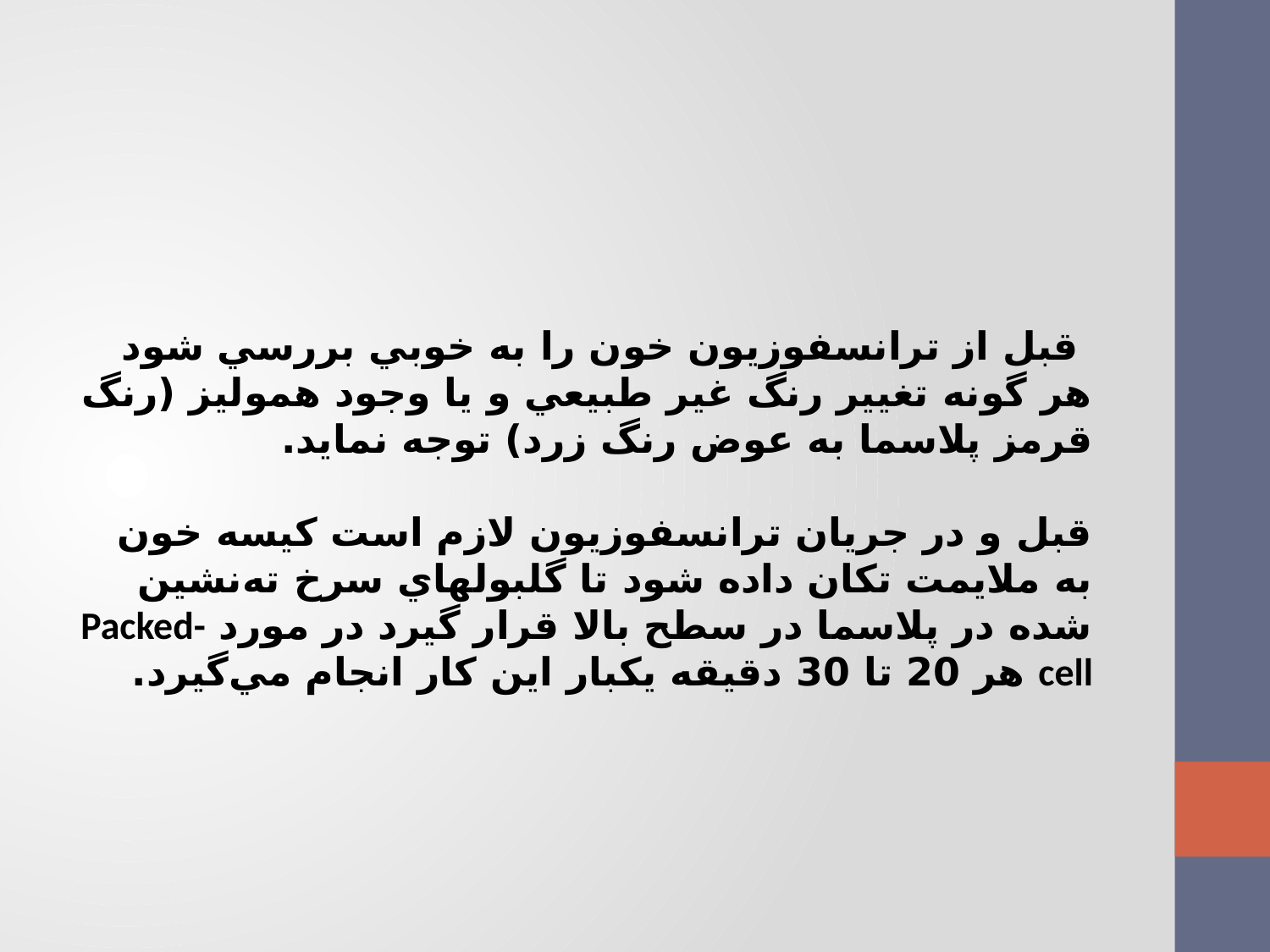

#
 قبل از ترانسفوزيون خون را به خوبي بررسي شود هر گونه تغيير رنگ غير طبيعي و يا وجود هموليز (رنگ قرمز پلاسما به عوض رنگ زرد) توجه نمايد.
قبل و در جريان ترانسفوزيون لازم است كيسه خون به ملايمت تكان داده شود تا گلبولهاي سرخ ته‌نشين شده در پلاسما در سطح بالا قرار گيرد در مورد Packed-cell هر 20 تا 30 دقيقه يكبار اين كار انجام مي‌گيرد.